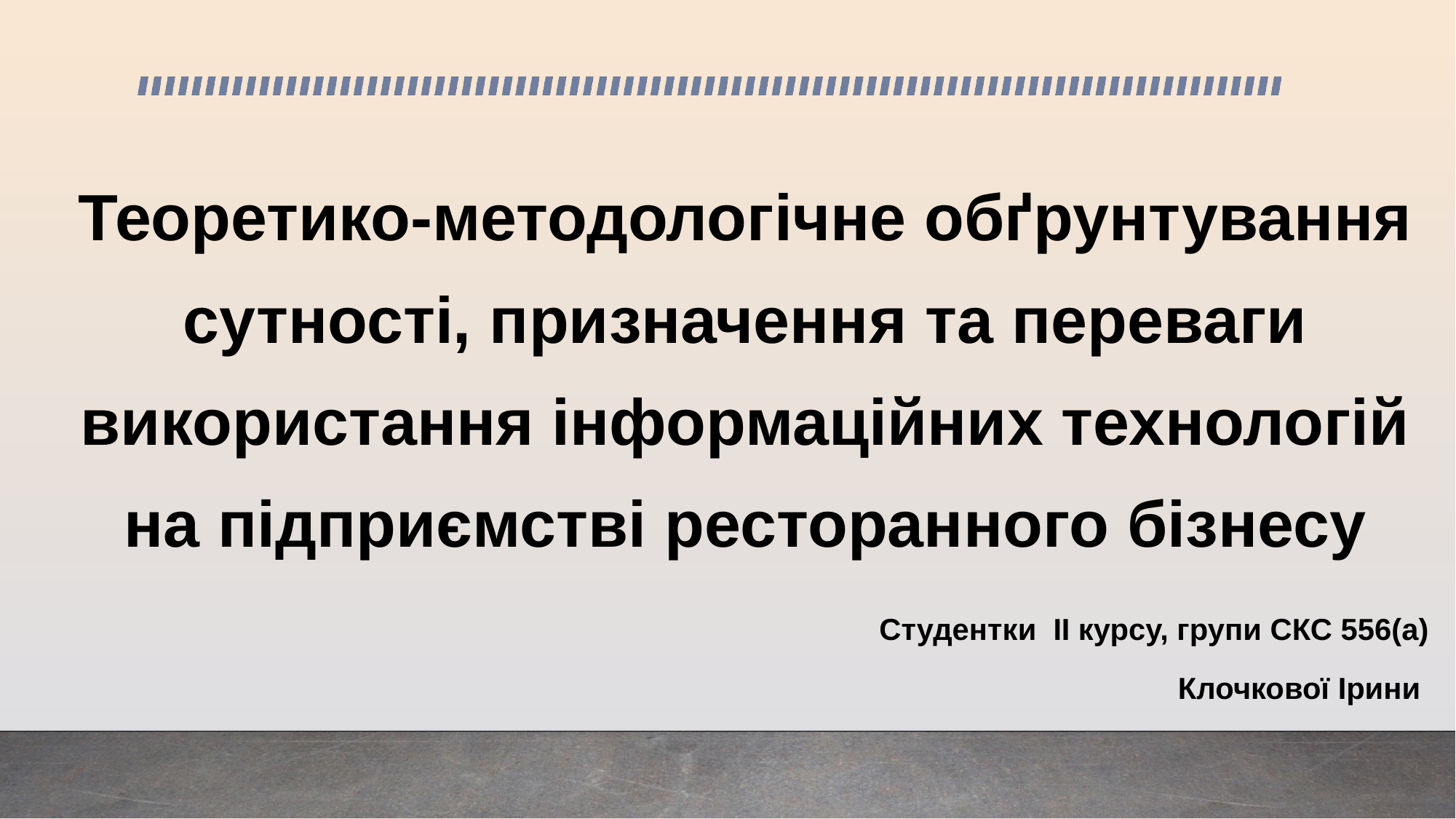

# Теоретико-методологічне обґрунтування сутності, призначення та переваги використання інформаційних технологій на підприємстві ресторанного бізнесу
Cтудентки  II курсу, групи СКС 556(а)
Клочкової Ірини